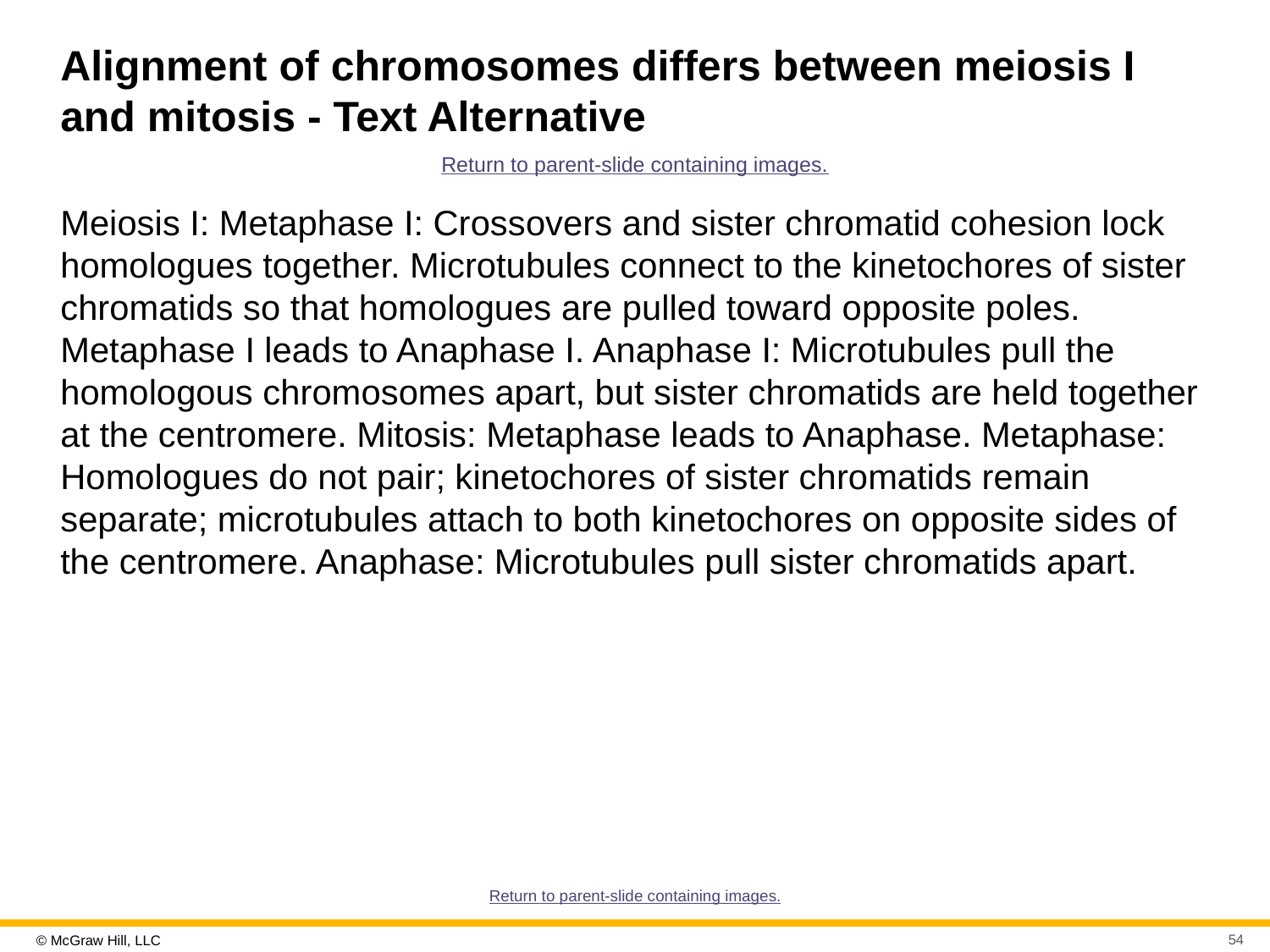

# Alignment of chromosomes differs between meiosis I and mitosis - Text Alternative
Return to parent-slide containing images.
Meiosis I: Metaphase I: Crossovers and sister chromatid cohesion lock homologues together. Microtubules connect to the kinetochores of sister chromatids so that homologues are pulled toward opposite poles. Metaphase I leads to Anaphase I. Anaphase I: Microtubules pull the homologous chromosomes apart, but sister chromatids are held together at the centromere. Mitosis: Metaphase leads to Anaphase. Metaphase: Homologues do not pair; kinetochores of sister chromatids remain separate; microtubules attach to both kinetochores on opposite sides of the centromere. Anaphase: Microtubules pull sister chromatids apart.
Return to parent-slide containing images.
54